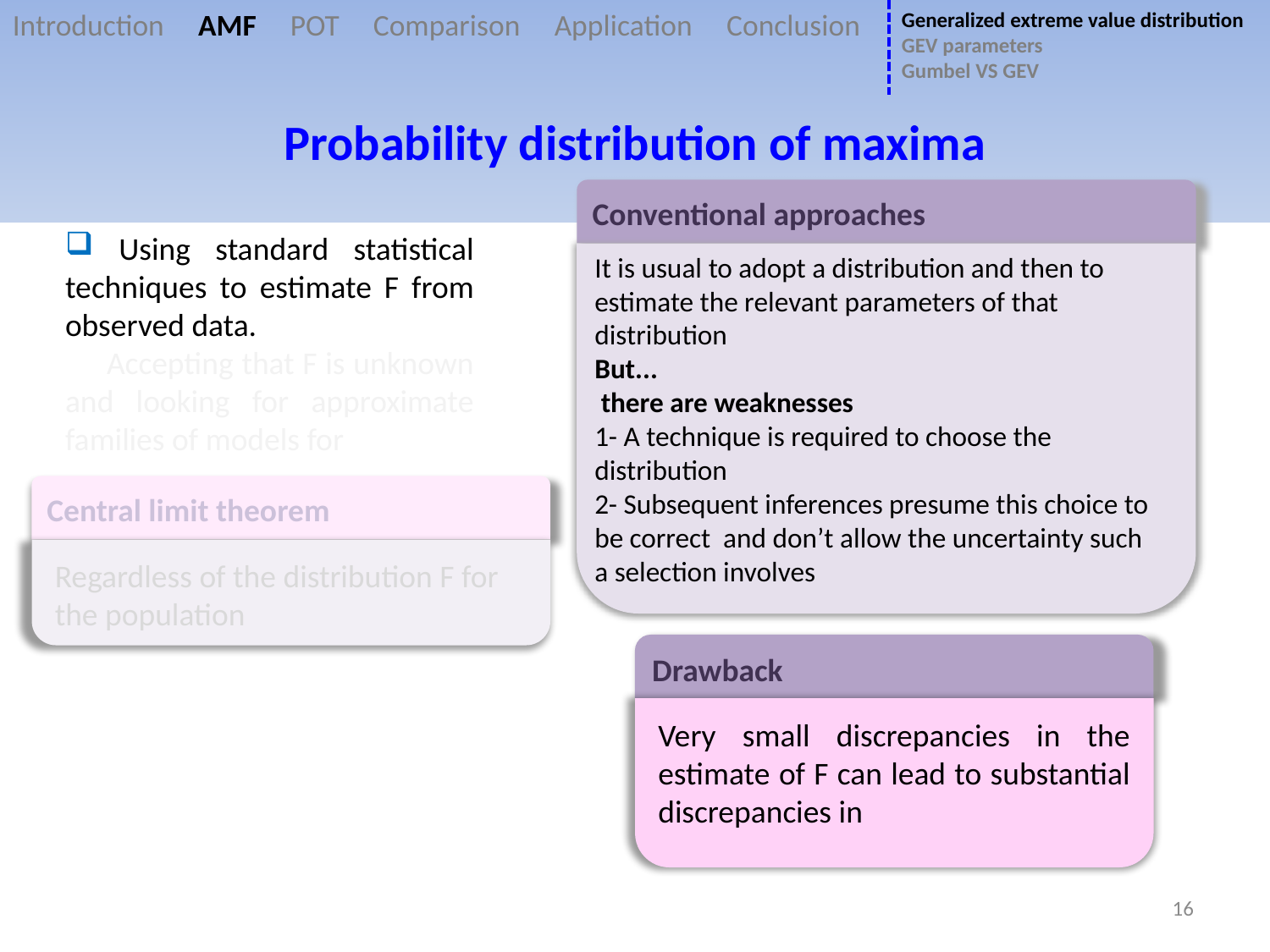

Probability distribution of maxima
Introduction     AMF     POT     Comparison     Application     Conclusion
Generalized extreme value distribution
GEV parameters
Gumbel VS GEV

Conventional approaches
 Using standard statistical techniques to estimate F from observed data.
     Accepting that F is unknown and looking for approximate families of models for

It is usual to adopt a distribution and then to estimate the relevant parameters of that distribution
But...
 there are weaknesses
1- A technique is required to choose the distribution
2- Subsequent inferences presume this choice to be correct  and don’t allow the uncertainty such a selection involves

Central limit theorem

Regardless of the distribution F for the population
Drawback

Very small discrepancies in the estimate of F can lead to substantial discrepancies in
16